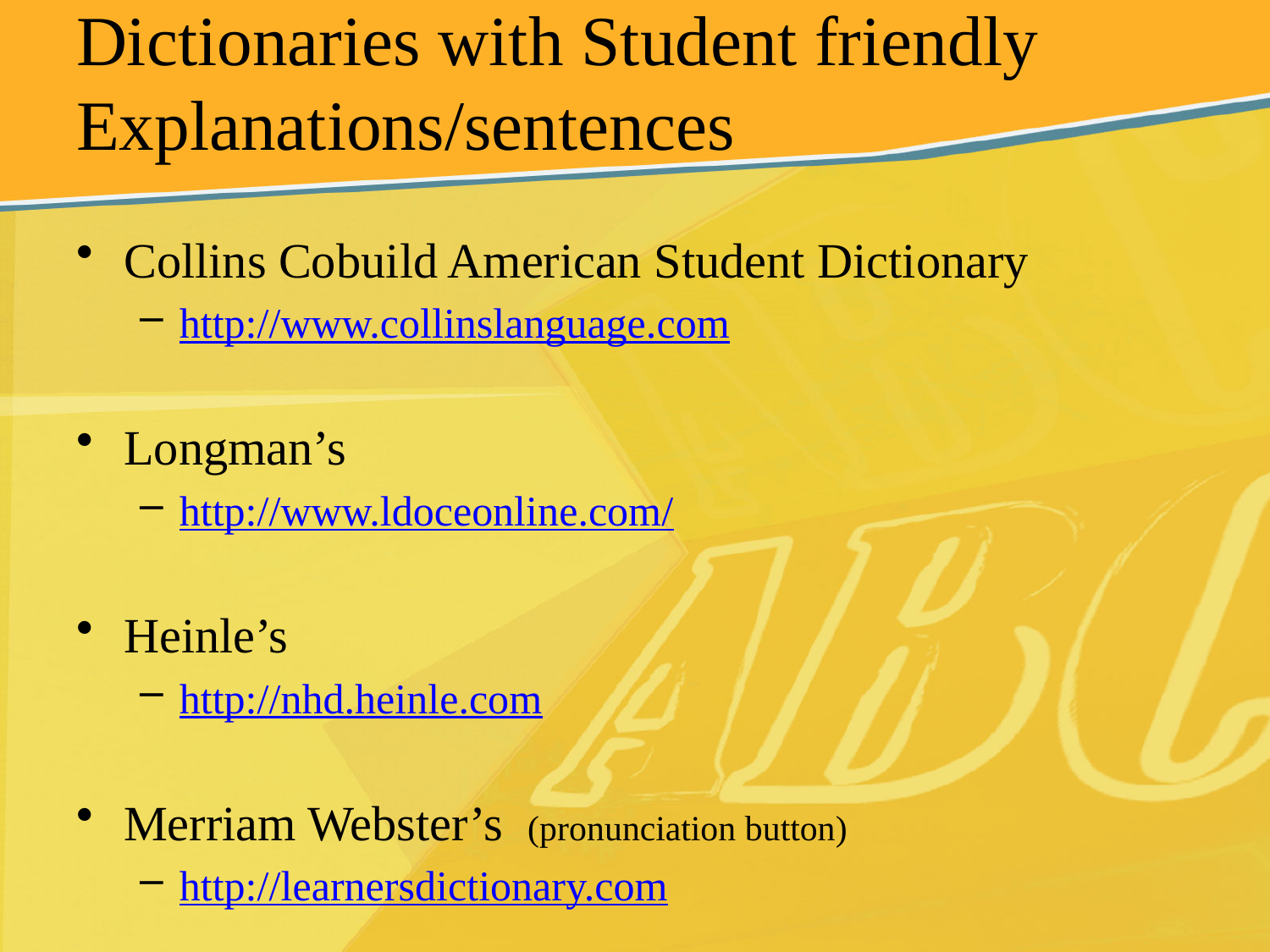

# Dictionaries with Student friendly Explanations/sentences
Collins Cobuild American Student Dictionary
http://www.collinslanguage.com

Longman’s
http://www.ldoceonline.com/

Heinle’s
http://nhd.heinle.com

Merriam Webster’s  (pronunciation button)
http://learnersdictionary.com